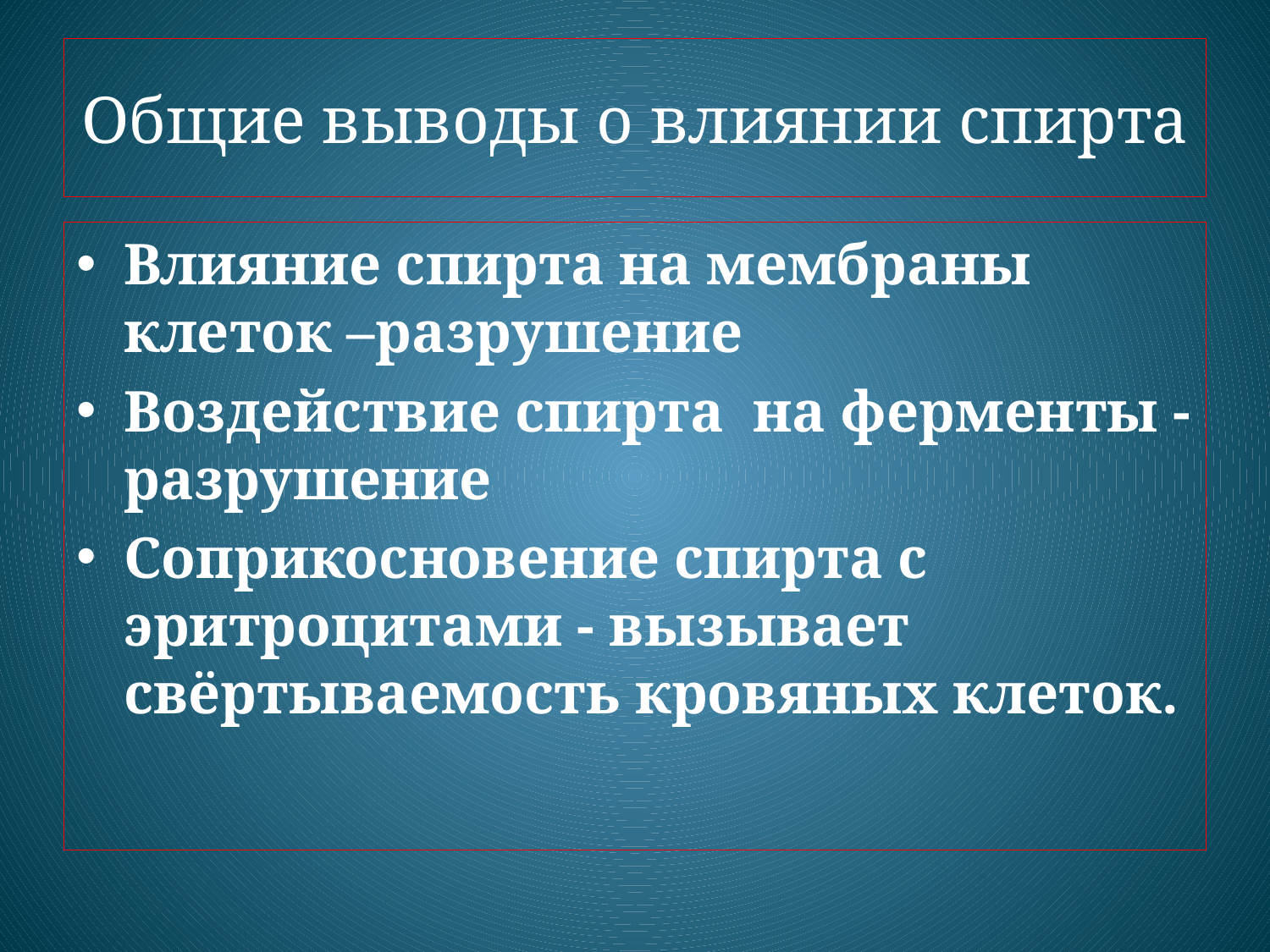

# Общие выводы о влиянии спирта
Влияние спирта на мембраны клеток –разрушение
Воздействие спирта  на ферменты - разрушение
Соприкосновение спирта с эритроцитами - вызывает свёртываемость кровяных клеток.